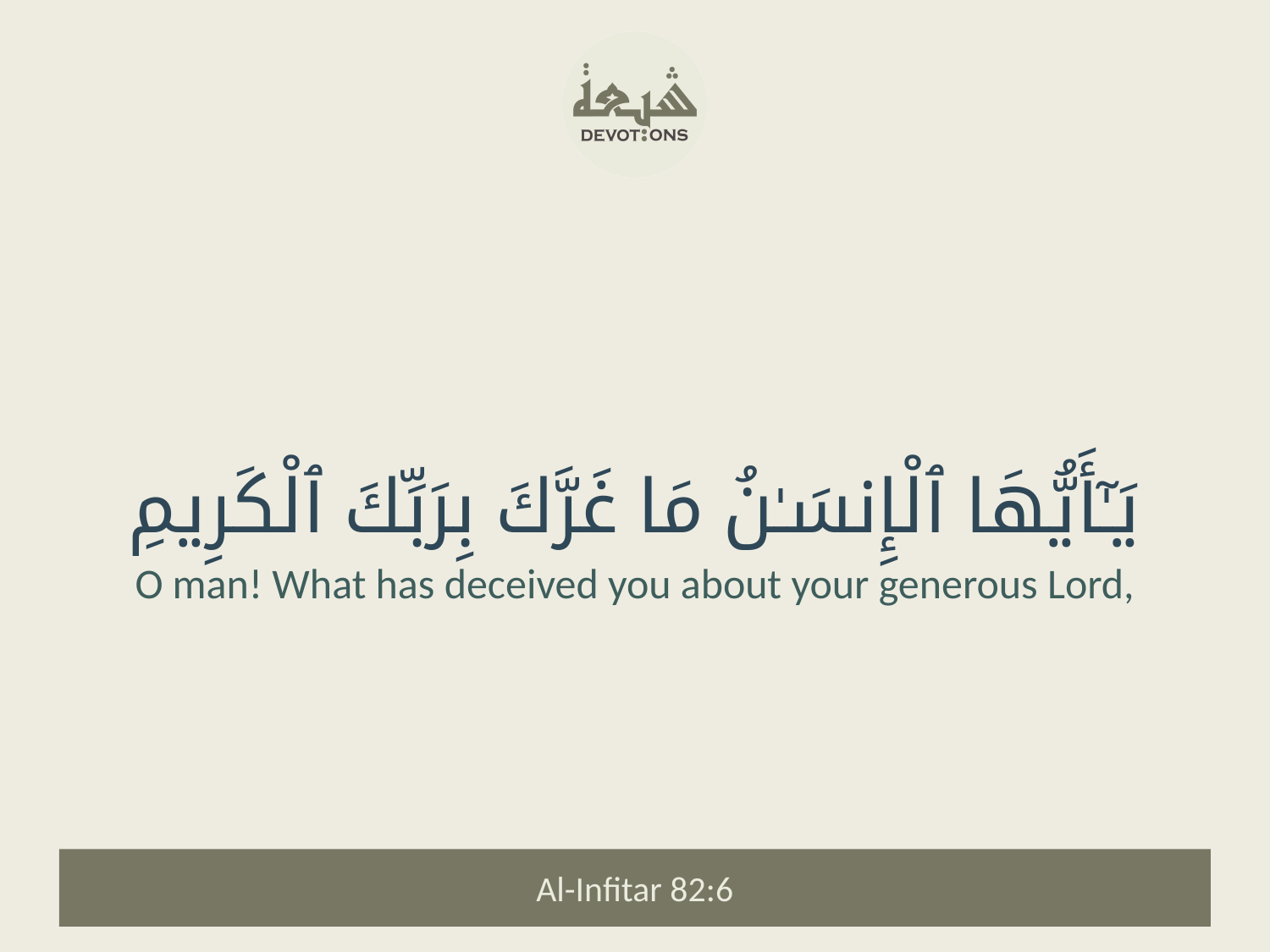

يَـٰٓأَيُّهَا ٱلْإِنسَـٰنُ مَا غَرَّكَ بِرَبِّكَ ٱلْكَرِيمِ
O man! What has deceived you about your generous Lord,
Al-Infitar 82:6